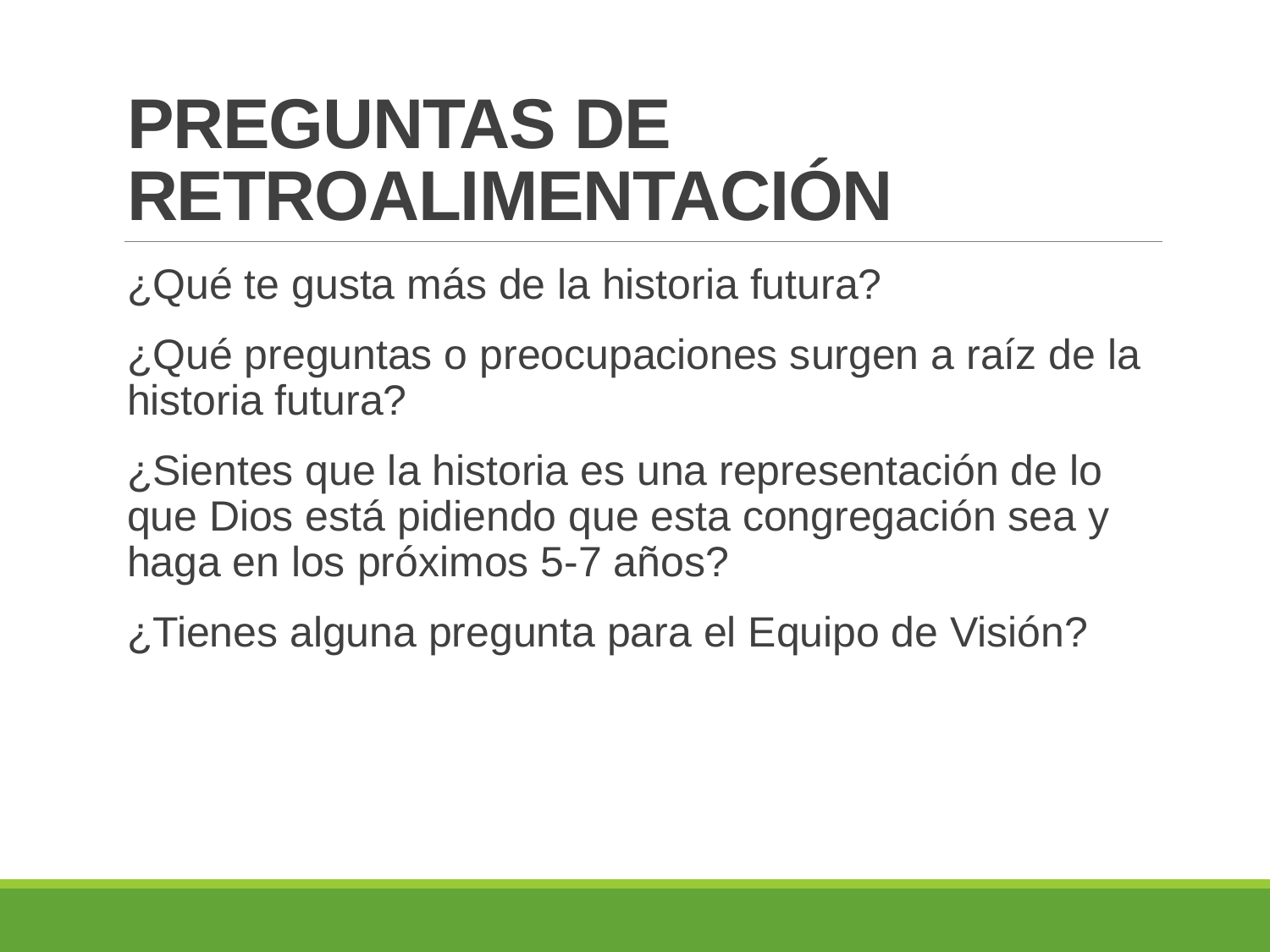

# PREGUNTAS DE RETROALIMENTACIÓN
¿Qué te gusta más de la historia futura?
¿Qué preguntas o preocupaciones surgen a raíz de la historia futura?
¿Sientes que la historia es una representación de lo que Dios está pidiendo que esta congregación sea y haga en los próximos 5-7 años?
¿Tienes alguna pregunta para el Equipo de Visión?